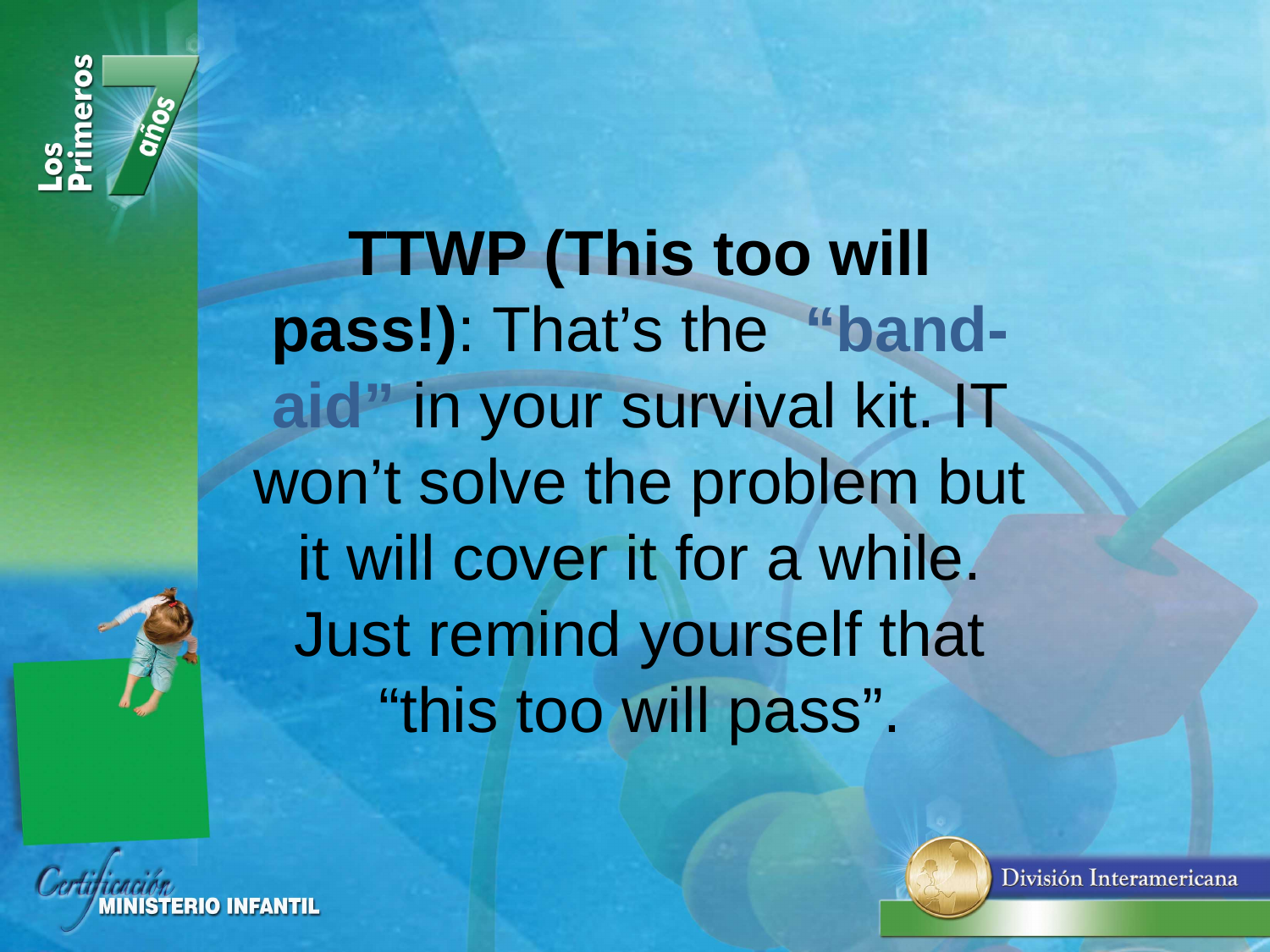

TTWP (This too will pass!): That’s the  “band-aid” in your survival kit. IT won’t solve the problem but it will cover it for a while. Just remind yourself that “this too will pass”.